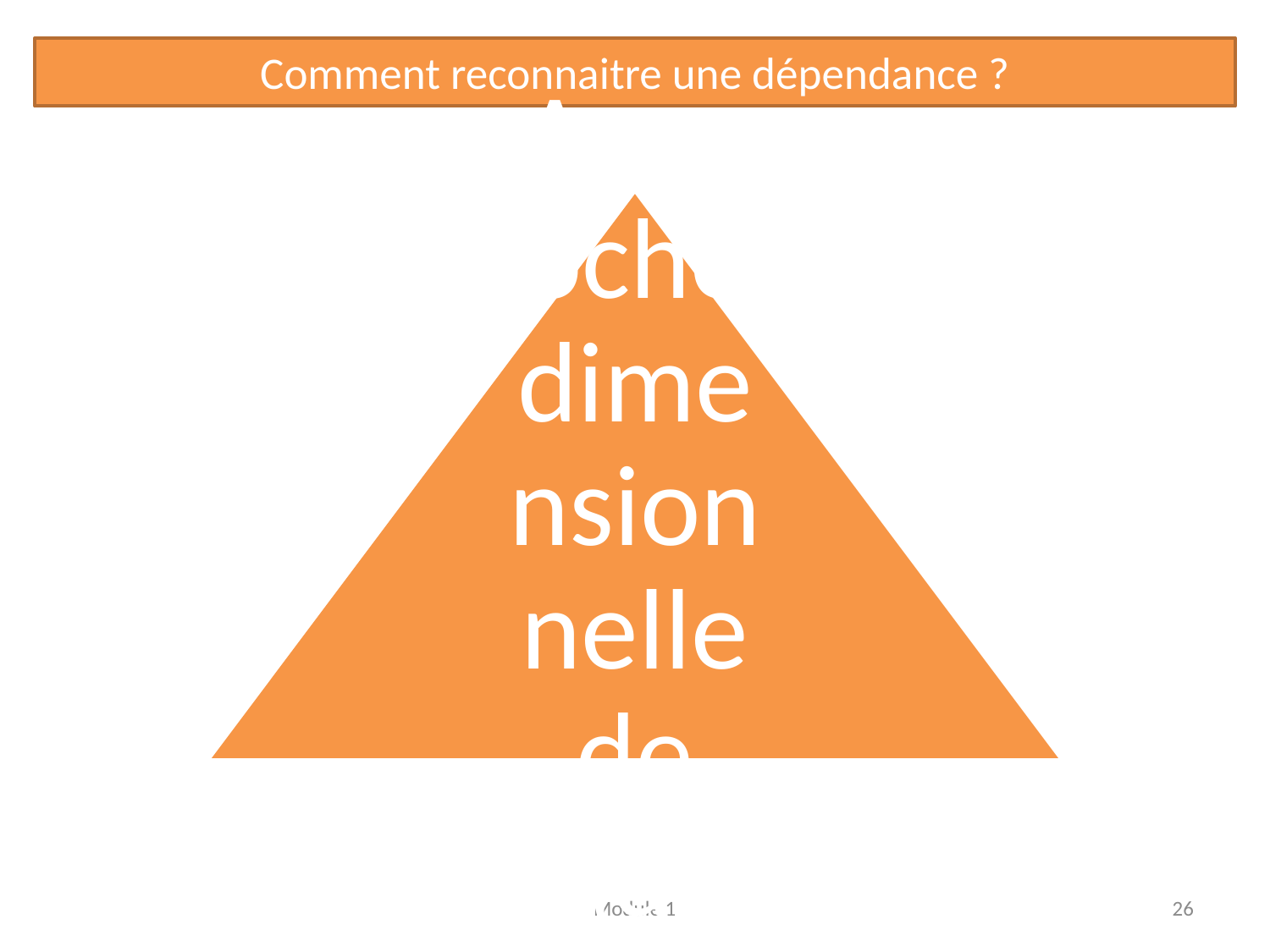

Comment reconnaitre une dépendance ?
Approche dimensionnelle de l’addiction
Module 1
26